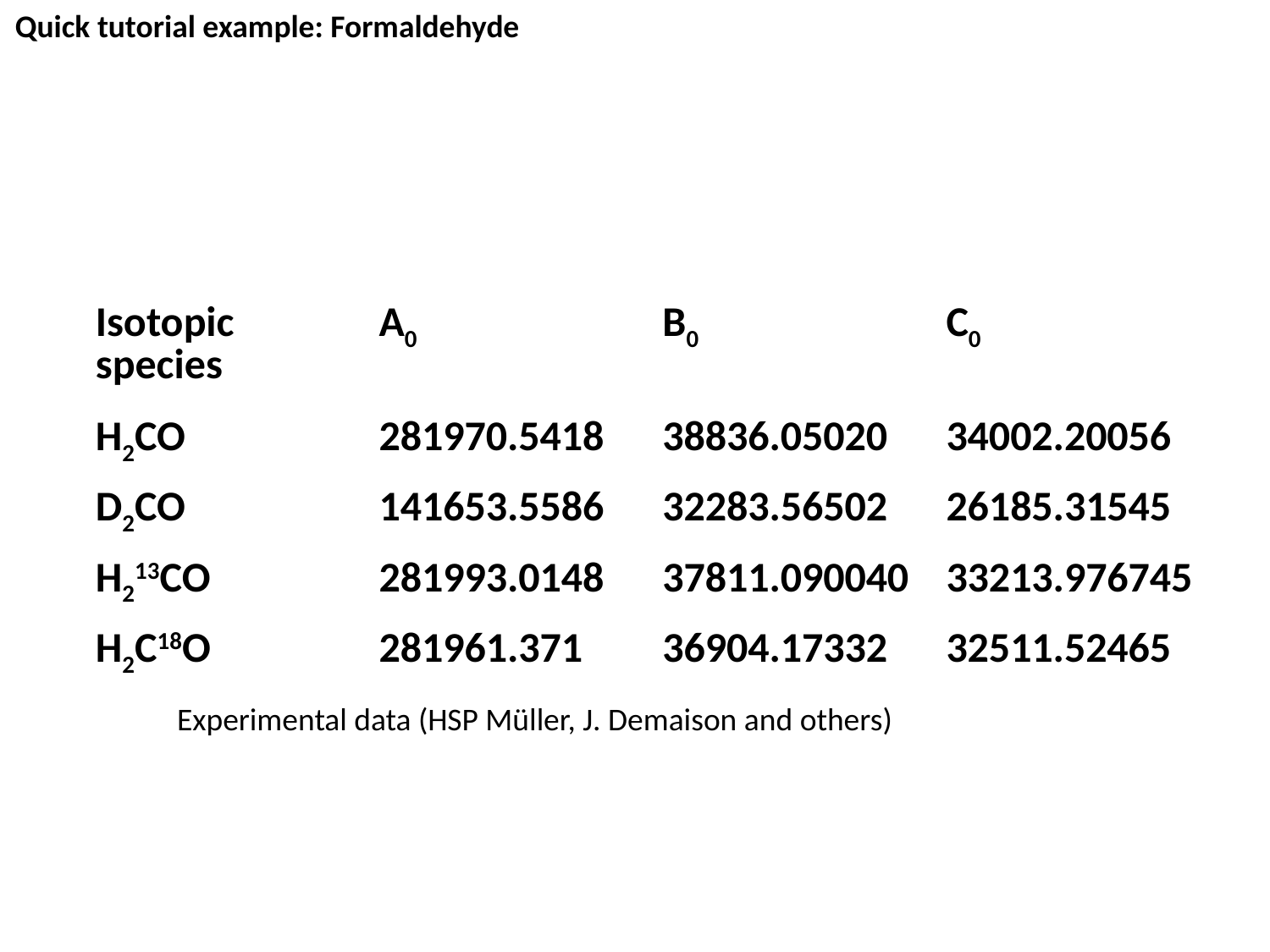

Quick tutorial example: Formaldehyde
| Isotopic species | A0 | B0 | C0 |
| --- | --- | --- | --- |
| H2CO | 281970.5418 | 38836.05020 | 34002.20056 |
| D2CO | 141653.5586 | 32283.56502 | 26185.31545 |
| H213CO | 281993.0148 | 37811.090040 | 33213.976745 |
| H2C18O | 281961.371 | 36904.17332 | 32511.52465 |
Experimental data (HSP Müller, J. Demaison and others)